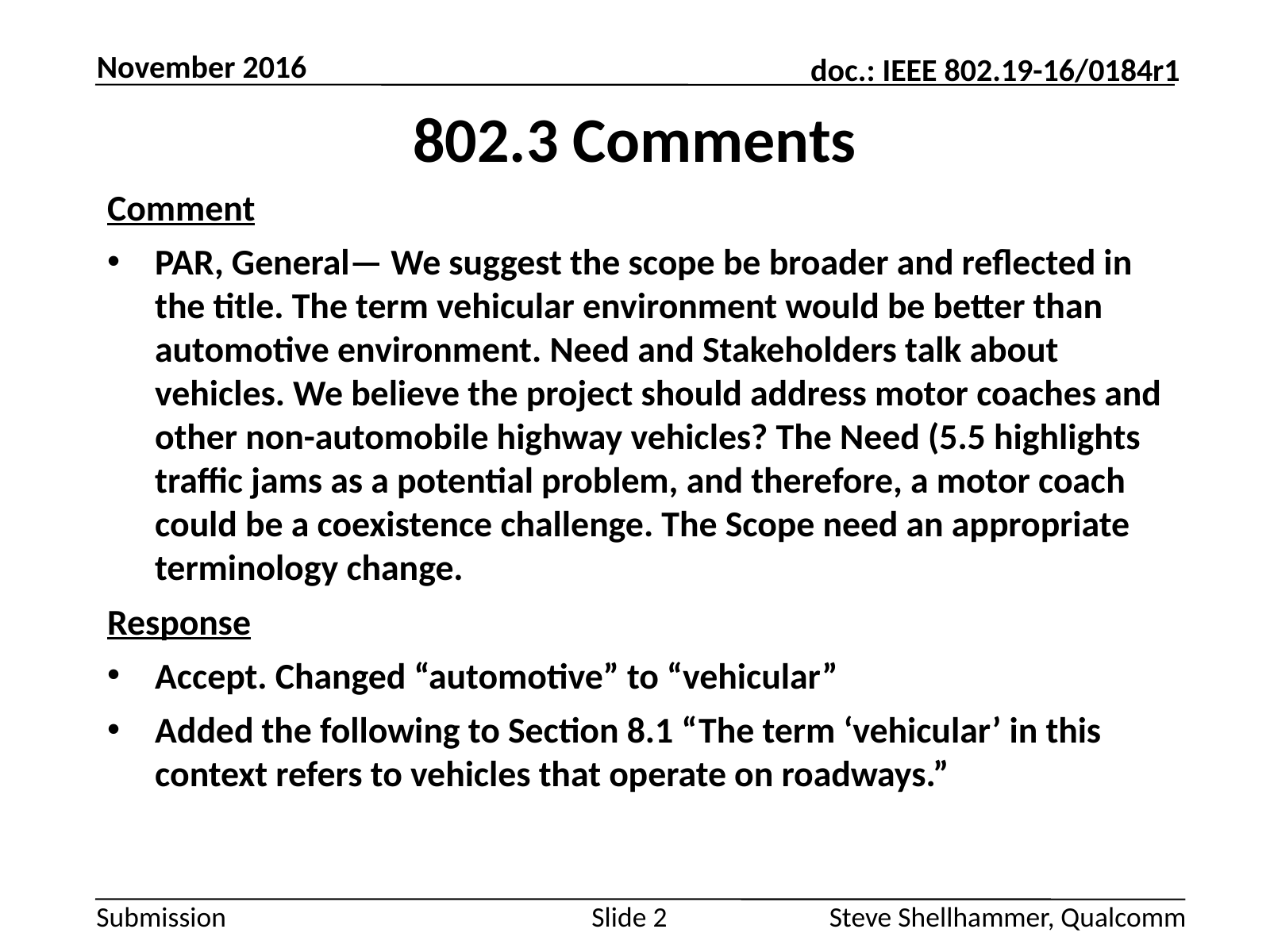

November 2016
# 802.3 Comments
Comment
PAR, General— We suggest the scope be broader and reflected in the title. The term vehicular environment would be better than automotive environment. Need and Stakeholders talk about vehicles. We believe the project should address motor coaches and other non-automobile highway vehicles? The Need (5.5 highlights traffic jams as a potential problem, and therefore, a motor coach could be a coexistence challenge. The Scope need an appropriate terminology change.
Response
Accept. Changed “automotive” to “vehicular”
Added the following to Section 8.1 “The term ‘vehicular’ in this context refers to vehicles that operate on roadways.”
Slide 2
Steve Shellhammer, Qualcomm